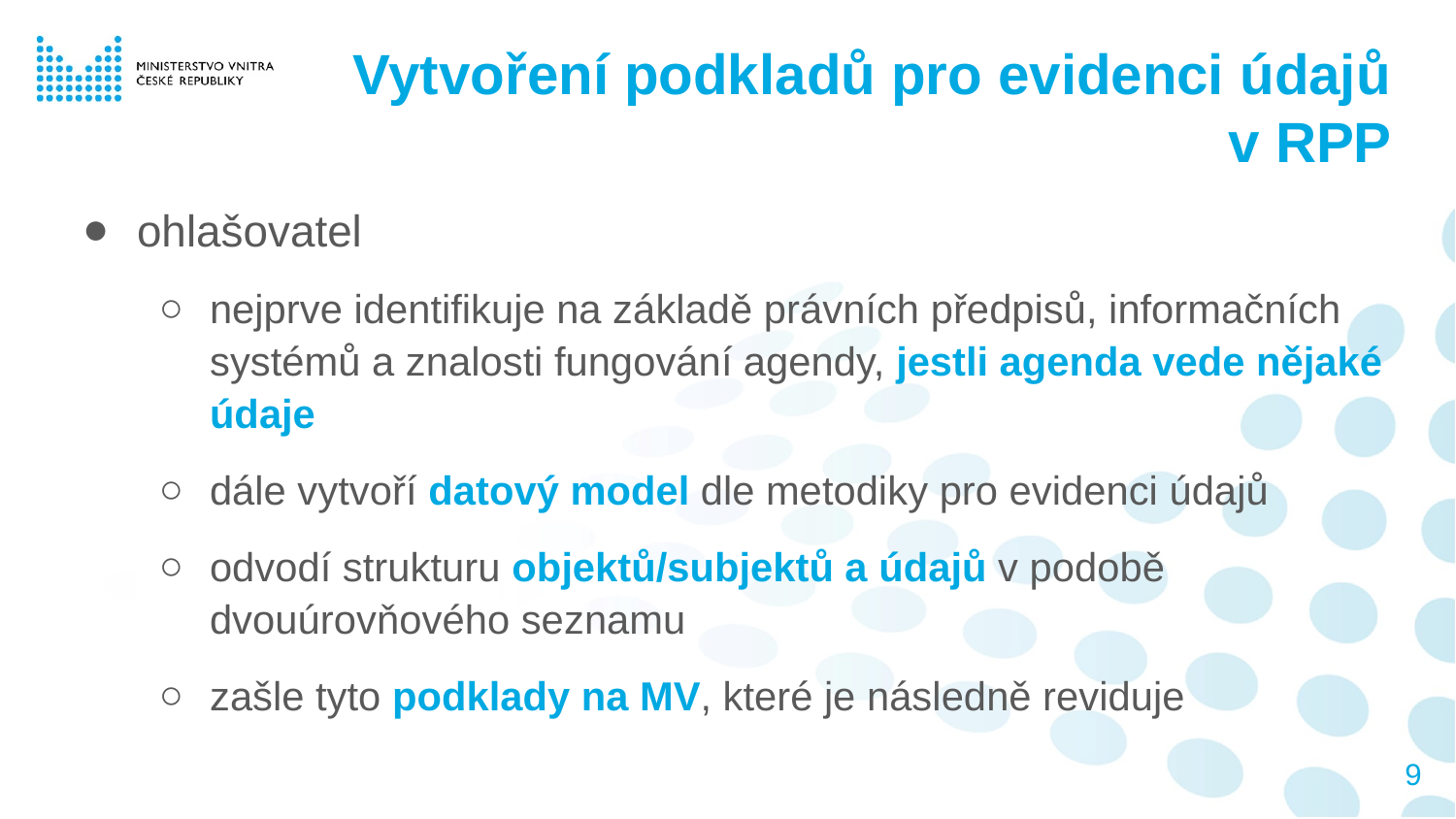

# Vytvoření podkladů pro evidenci údajů v RPP
ohlašovatel
nejprve identifikuje na základě právních předpisů, informačních systémů a znalosti fungování agendy, jestli agenda vede nějaké údaje
dále vytvoří datový model dle metodiky pro evidenci údajů
odvodí strukturu objektů/subjektů a údajů v podobě dvouúrovňového seznamu
zašle tyto podklady na MV, které je následně reviduje

9